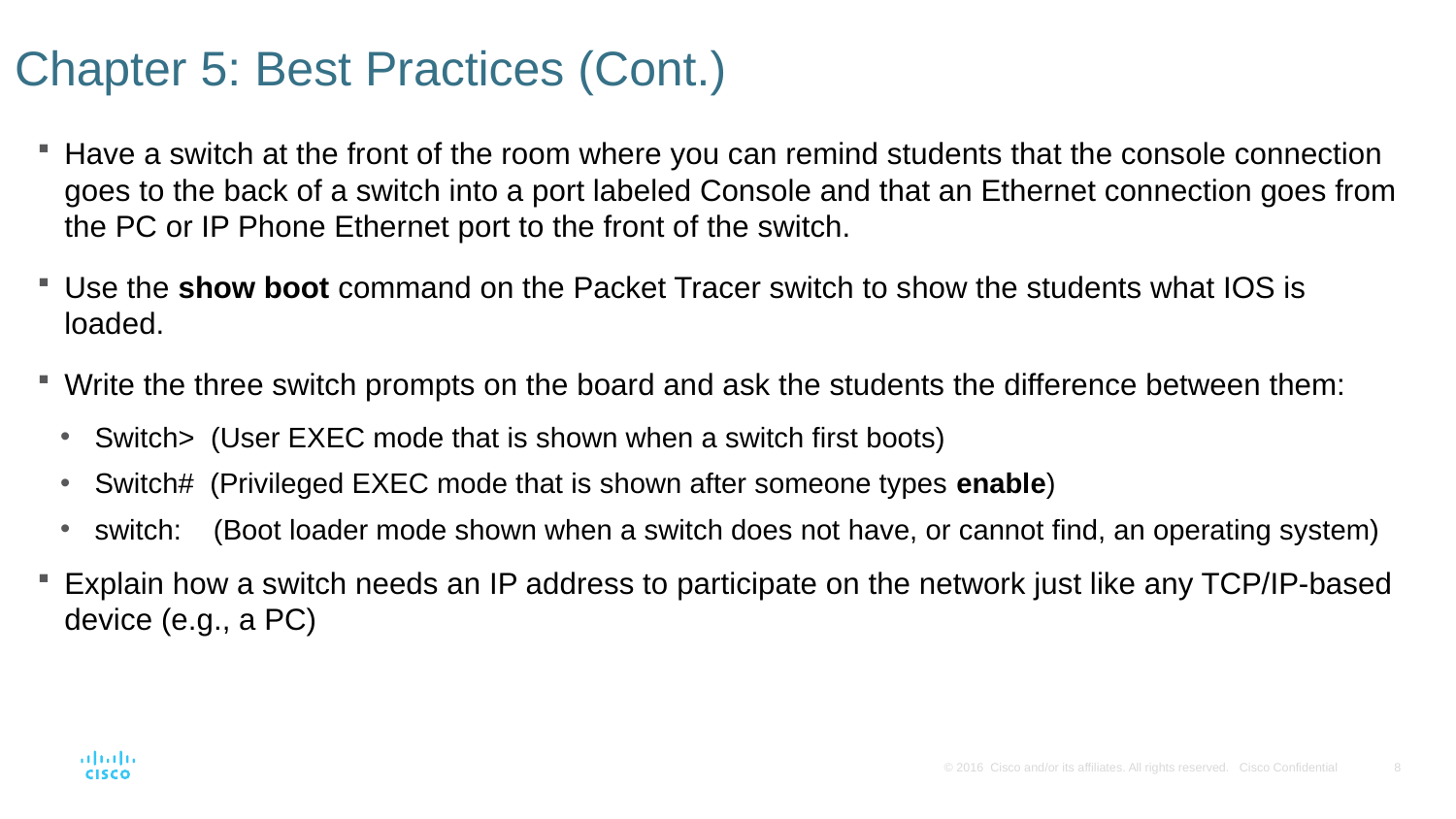

# Chapter 5: Best Practices (Cont.)
Have a switch at the front of the room where you can remind students that the console connection goes to the back of a switch into a port labeled Console and that an Ethernet connection goes from the PC or IP Phone Ethernet port to the front of the switch.
Use the show boot command on the Packet Tracer switch to show the students what IOS is loaded.
Write the three switch prompts on the board and ask the students the difference between them:
Switch>  (User EXEC mode that is shown when a switch first boots)
Switch#  (Privileged EXEC mode that is shown after someone types enable)
switch:    (Boot loader mode shown when a switch does not have, or cannot find, an operating system)
Explain how a switch needs an IP address to participate on the network just like any TCP/IP-based device (e.g., a PC)